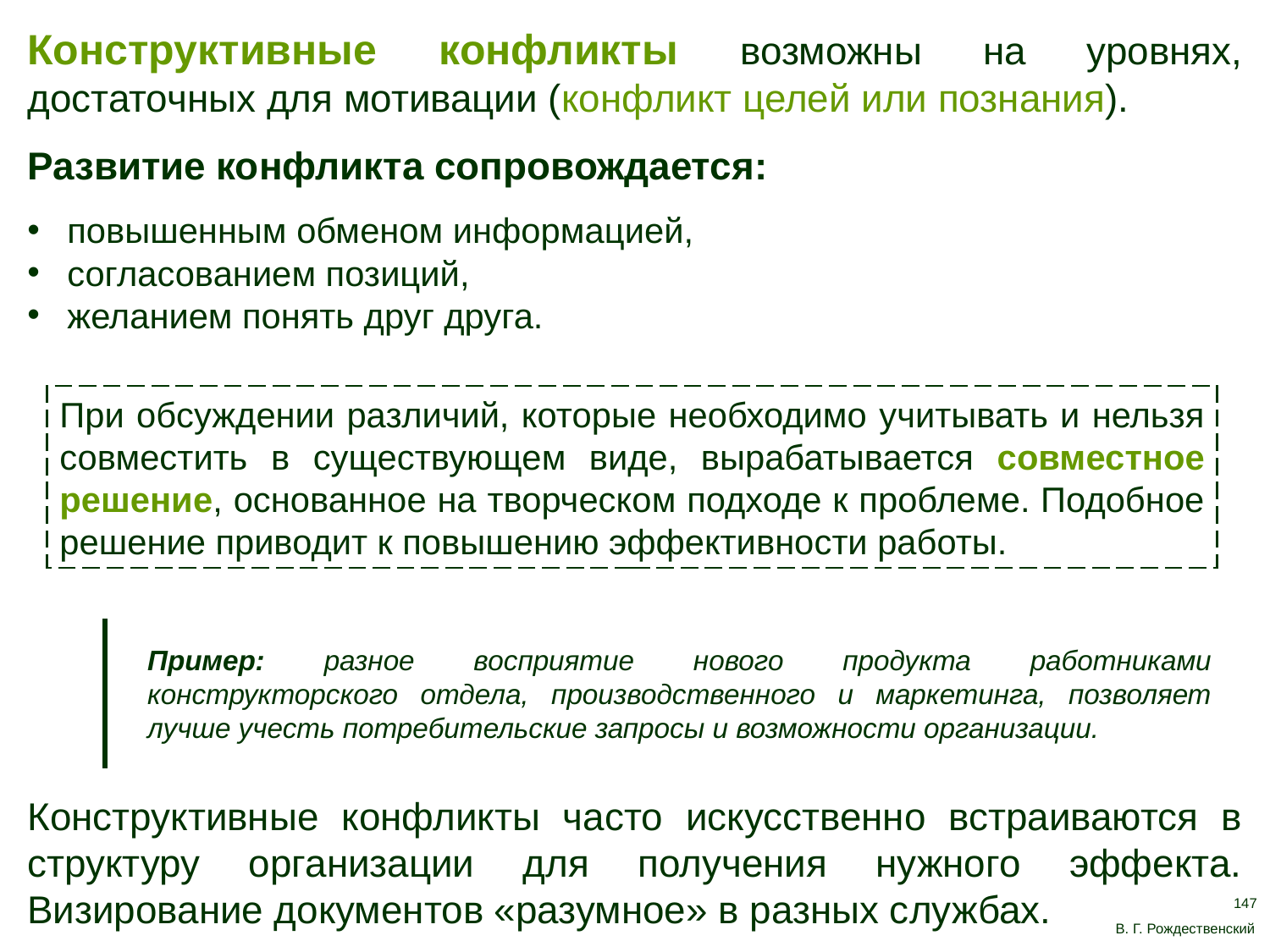

Конструктивные конфликты возможны на уровнях, достаточных для мотивации (конфликт целей или познания).

Развитие конфликта сопровождается:

 повышенным обменом информацией,
 согласованием позиций,
 желанием понять друг друга.
При обсуждении различий, которые необходимо учитывать и нельзя совместить в существующем виде, вырабатывается совместное решение, основанное на творческом подходе к проблеме. Подобное решение приводит к повышению эффективности работы.
Пример: разное восприятие нового продукта работниками конструкторского отдела, производственного и маркетинга, позволяет лучше учесть потребительские запросы и возможности организации.
Конструктивные конфликты часто искусственно встраиваются в структуру организации для получения нужного эффекта. Визирование документов «разумное» в разных службах.
147
В. Г. Рождественский